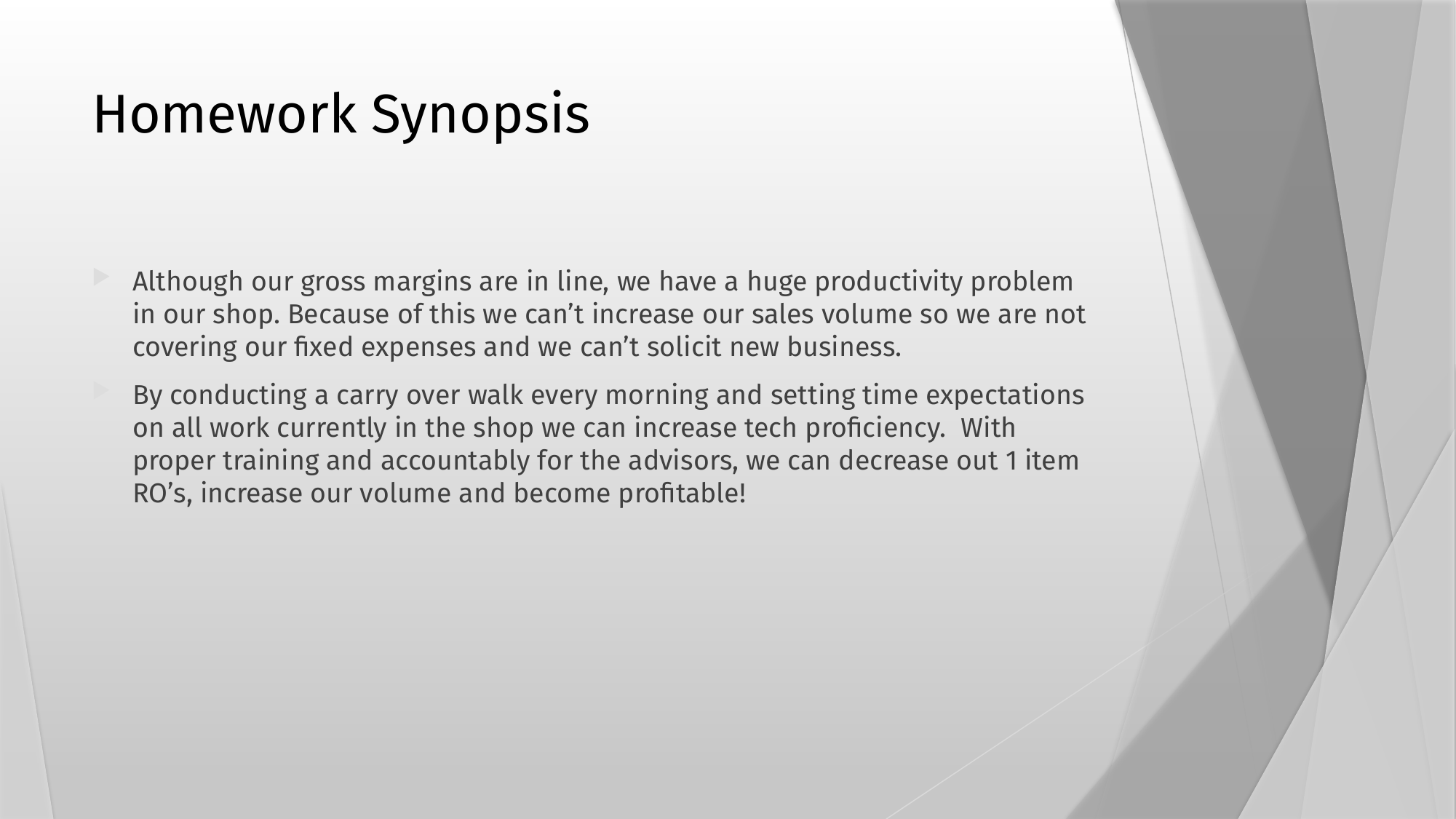

# Homework Synopsis
Although our gross margins are in line, we have a huge productivity problem in our shop. Because of this we can’t increase our sales volume so we are not covering our fixed expenses and we can’t solicit new business.
By conducting a carry over walk every morning and setting time expectations on all work currently in the shop we can increase tech proficiency.  With proper training and accountably for the advisors, we can decrease out 1 item RO’s, increase our volume and become profitable!